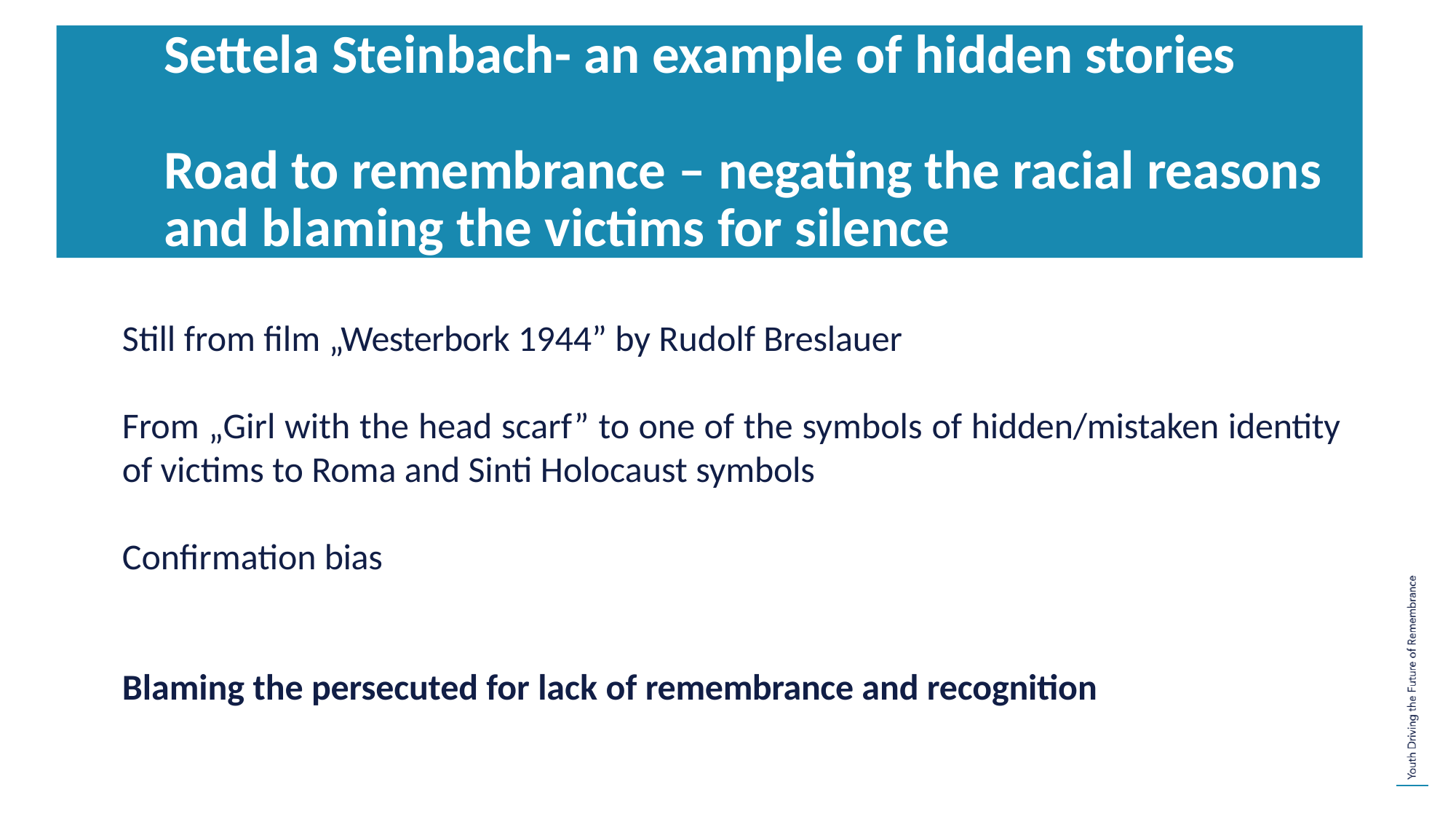

Settela Steinbach- an example of hidden stories
Road to remembrance – negating the racial reasons and blaming the victims for silence
Still from film „Westerbork 1944” by Rudolf Breslauer
From „Girl with the head scarf” to one of the symbols of hidden/mistaken identity of victims to Roma and Sinti Holocaust symbols
Confirmation bias

Blaming the persecuted for lack of remembrance and recognition